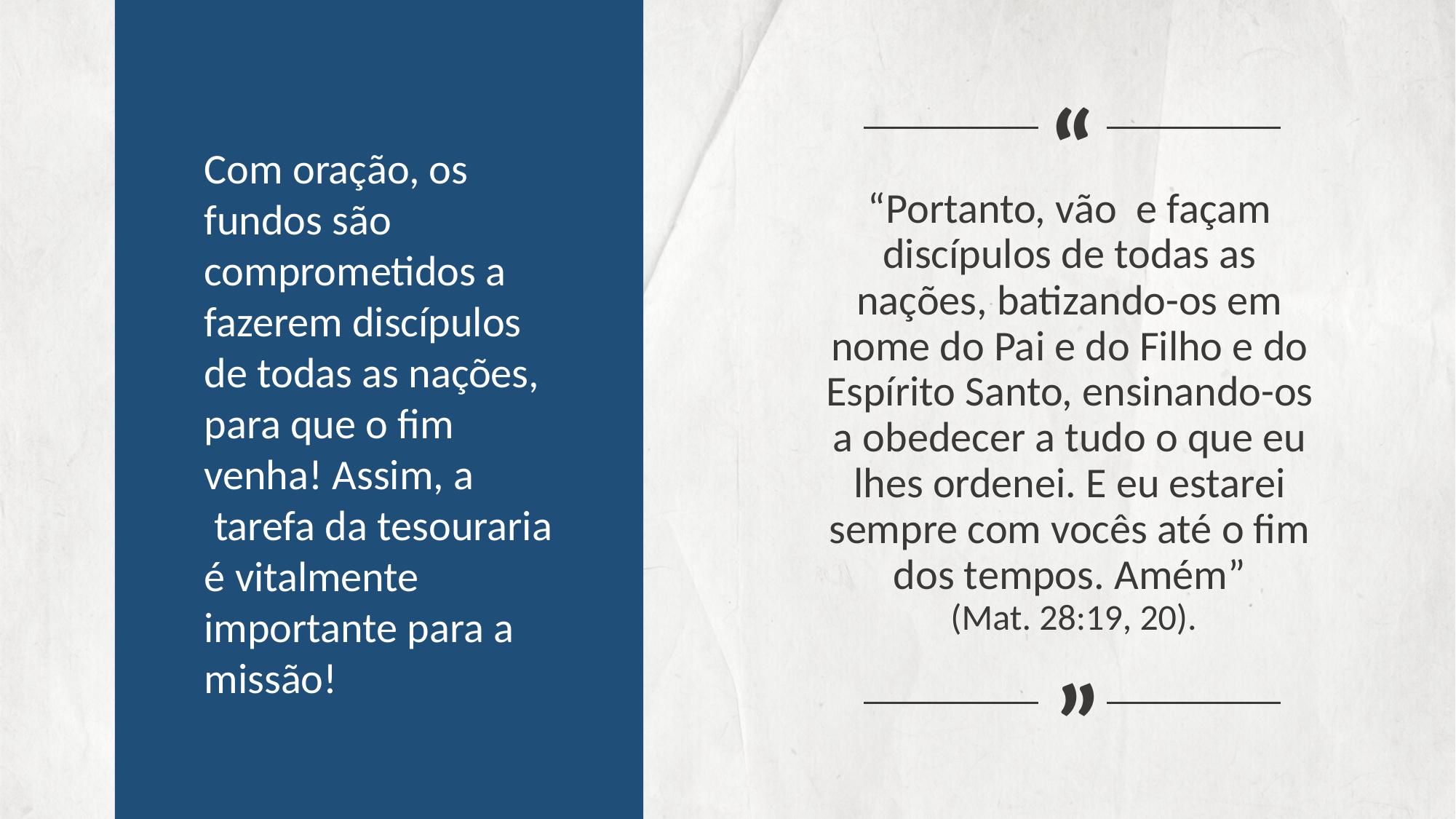

“
“Portanto, vão  e façam discípulos de todas as nações, batizando-os em nome do Pai e do Filho e do Espírito Santo, ensinando-os a obedecer a tudo o que eu lhes ordenei. E eu estarei sempre com vocês até o fim dos tempos. Amém”
 (Mat. 28:19, 20).
Com oração, os fundos são comprometidos a fazerem discípulos
de todas as nações, para que o fim
venha! Assim, a
 tarefa da tesouraria
é vitalmente importante para a missão!

 “